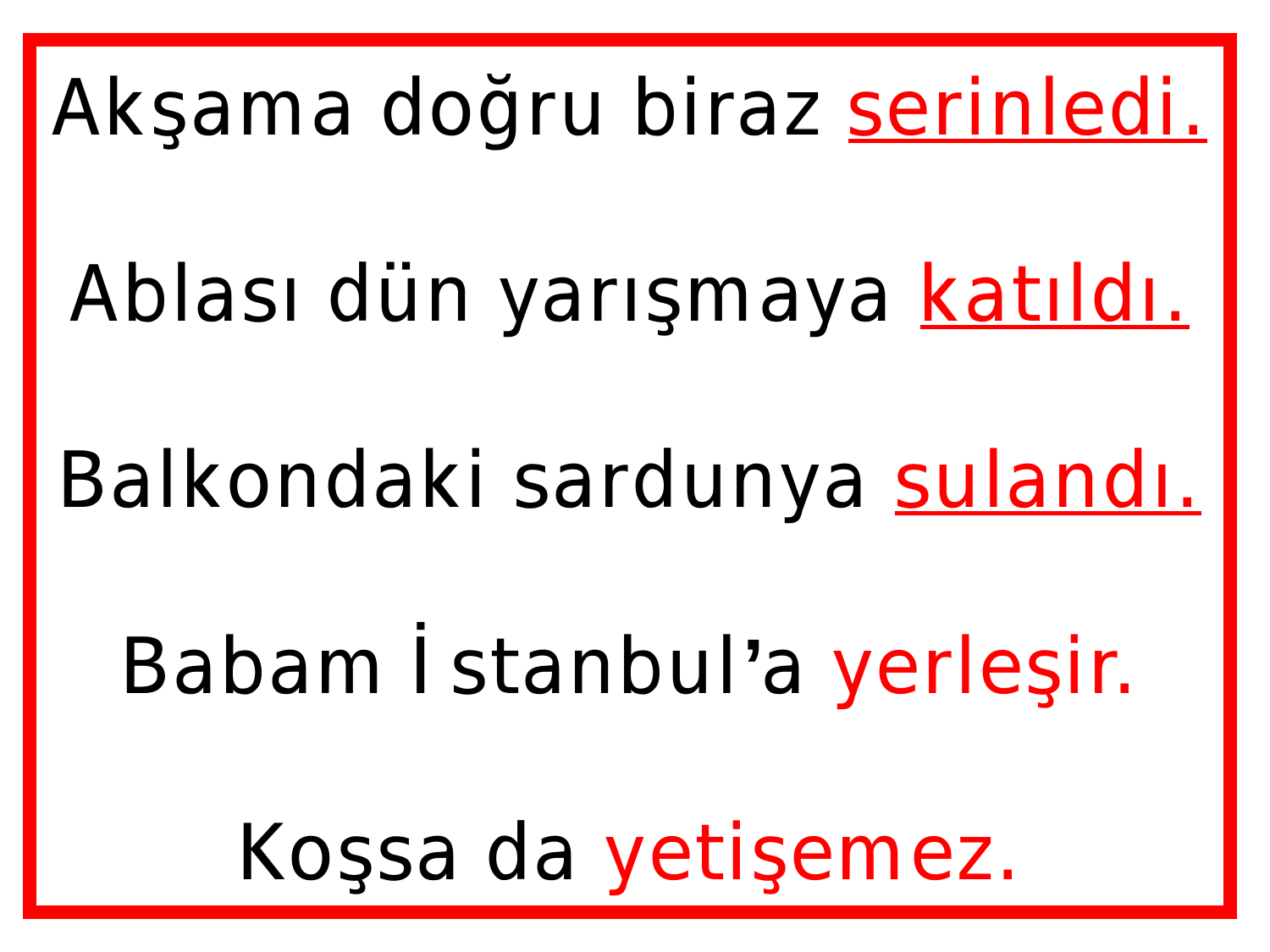

Akşama doğru biraz serinledi.

Ablası dün yarışmaya katıldı.

Balkondaki sardunya sulandı.

Babam İstanbulʼa yerleşir.

Koşsa da yetişemez.